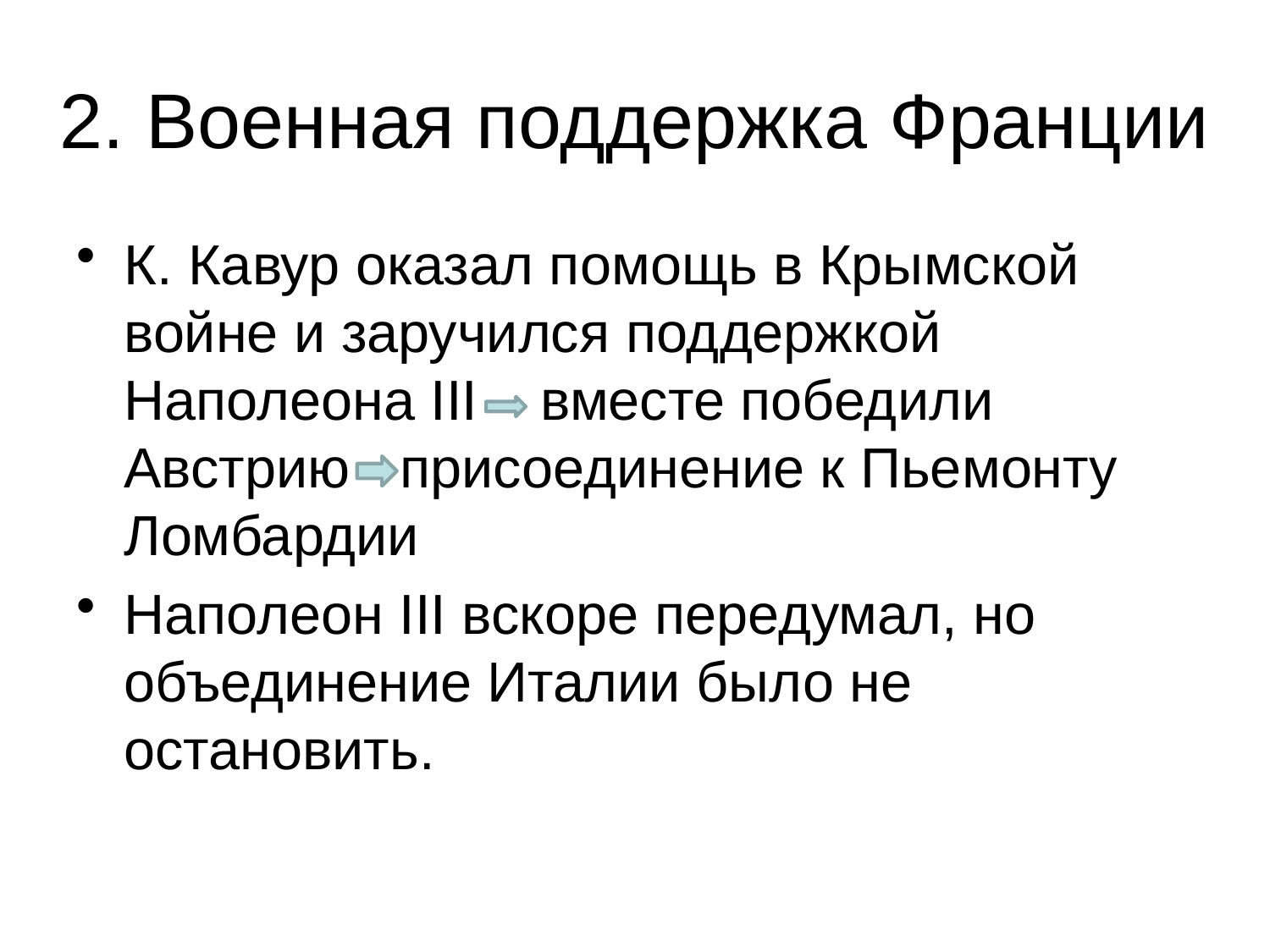

# 2. Военная поддержка Франции
К. Кавур оказал помощь в Крымской войне и заручился поддержкой Наполеона III – вместе победили Австрию - присоединение к Пьемонту Ломбардии
Наполеон III вскоре передумал, но объединение Италии было не остановить.